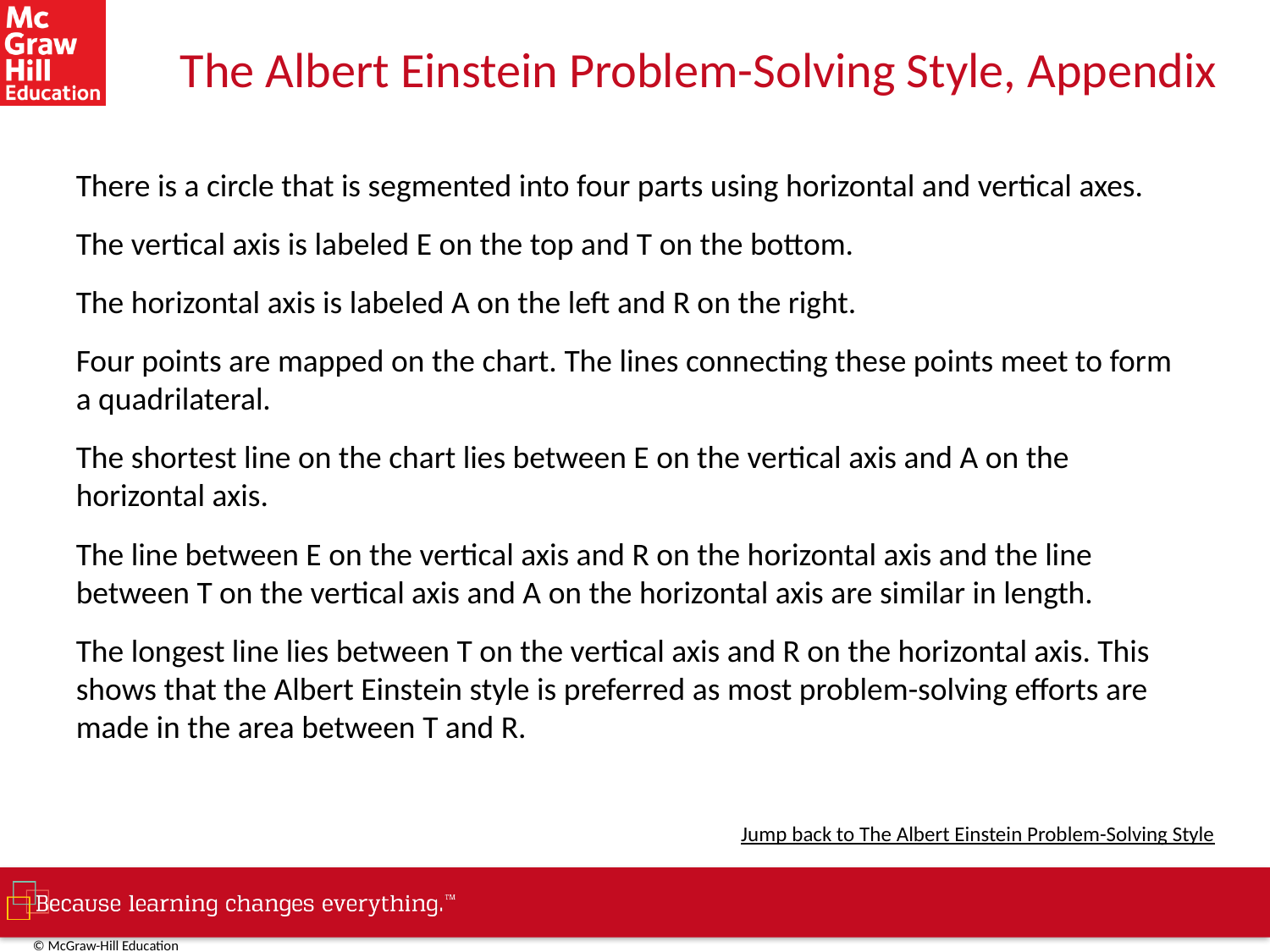

# The Albert Einstein Problem-Solving Style, Appendix
There is a circle that is segmented into four parts using horizontal and vertical axes.
The vertical axis is labeled E on the top and T on the bottom.
The horizontal axis is labeled A on the left and R on the right.
Four points are mapped on the chart. The lines connecting these points meet to form a quadrilateral.
The shortest line on the chart lies between E on the vertical axis and A on the horizontal axis.
The line between E on the vertical axis and R on the horizontal axis and the line between T on the vertical axis and A on the horizontal axis are similar in length.
The longest line lies between T on the vertical axis and R on the horizontal axis. This shows that the Albert Einstein style is preferred as most problem-solving efforts are made in the area between T and R.
Jump back to The Albert Einstein Problem-Solving Style